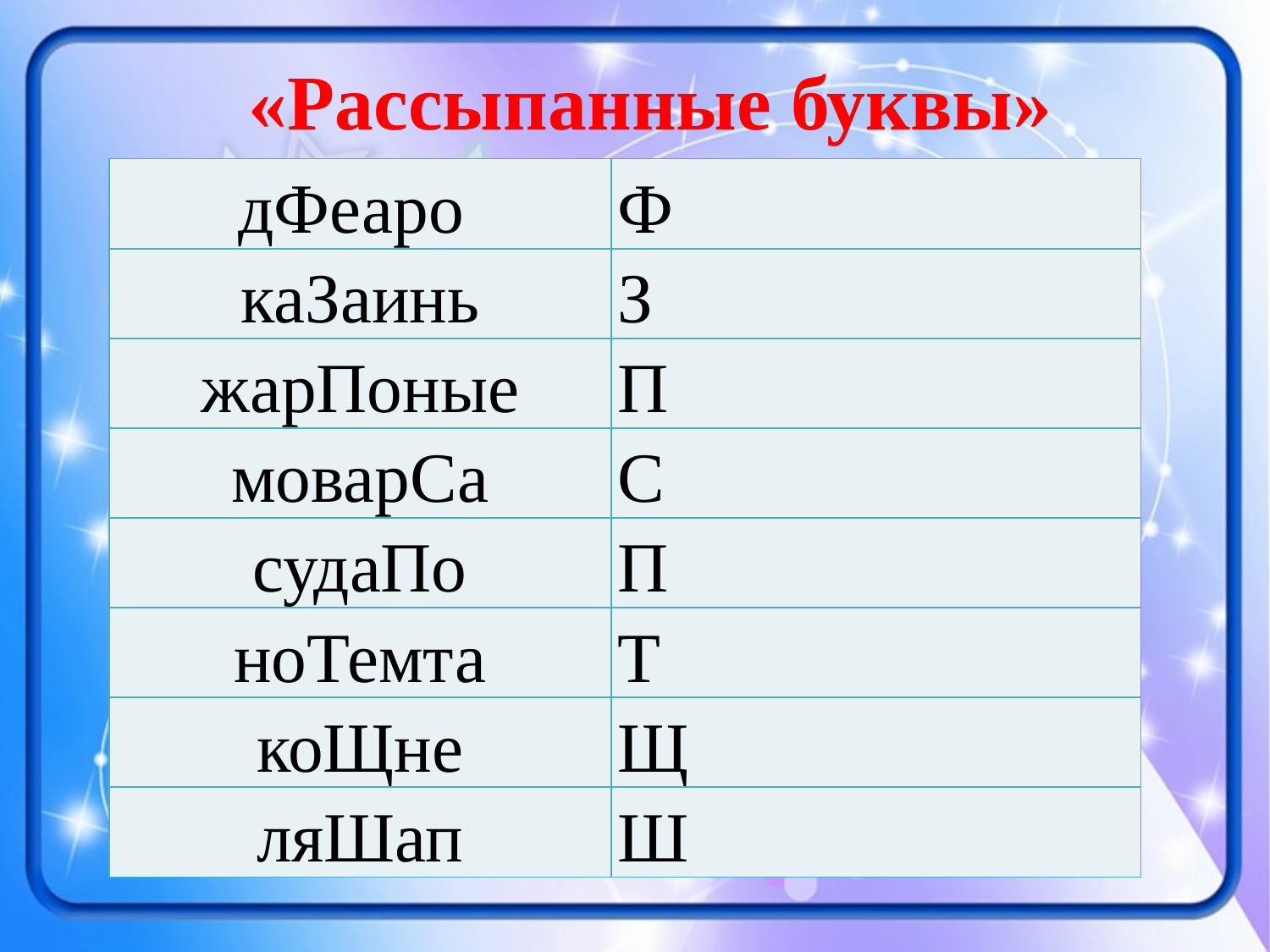

# «Рассыпанные буквы»
| дФеаро | Ф |
| --- | --- |
| каЗаинь | З |
| жарПоные | П |
| моварСа | С |
| судаПо | П |
| ноТемта | Т |
| коЩне | Щ |
| ляШап | Ш |